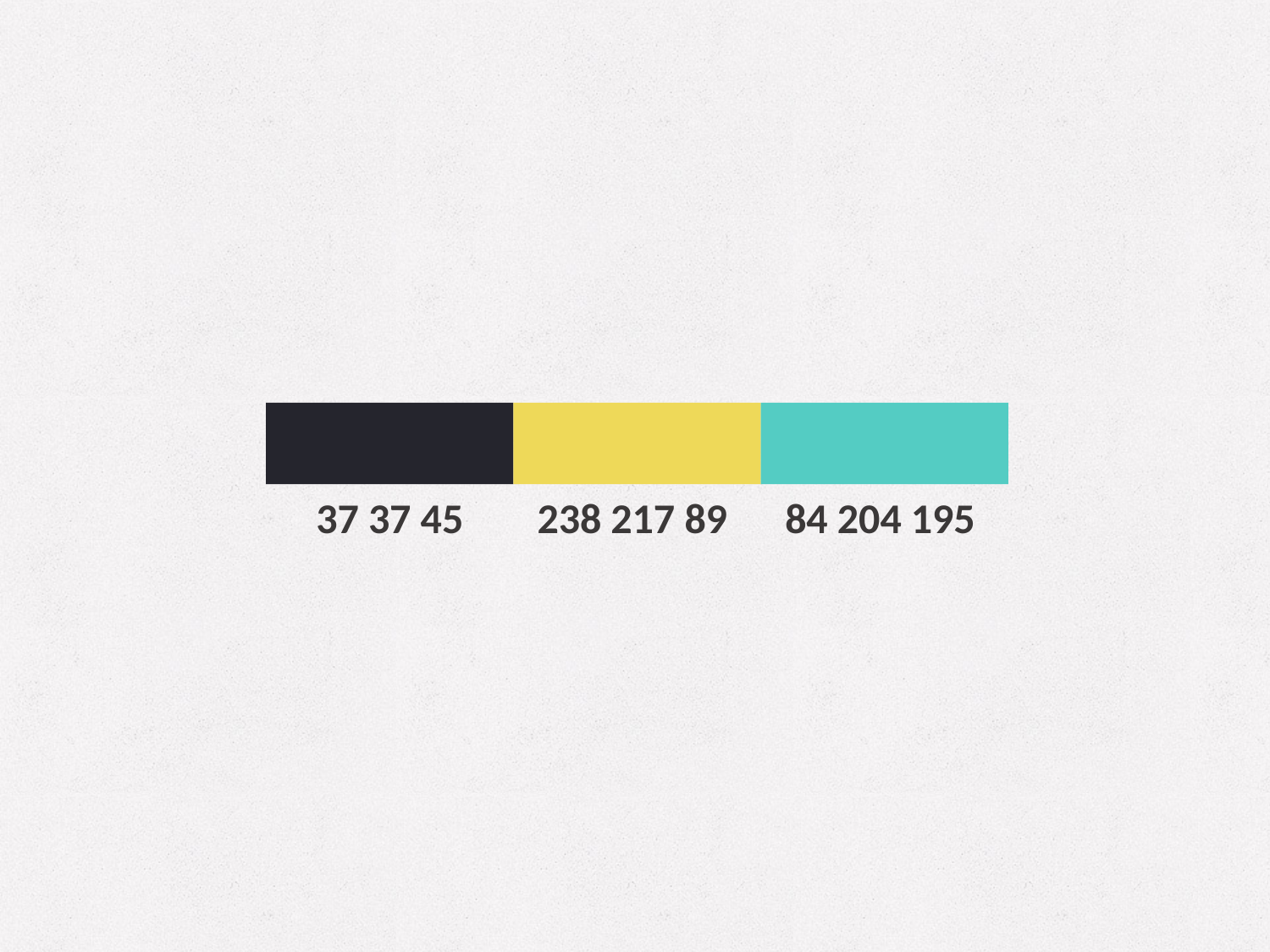

37 37 45
238 217 89
84 204 195